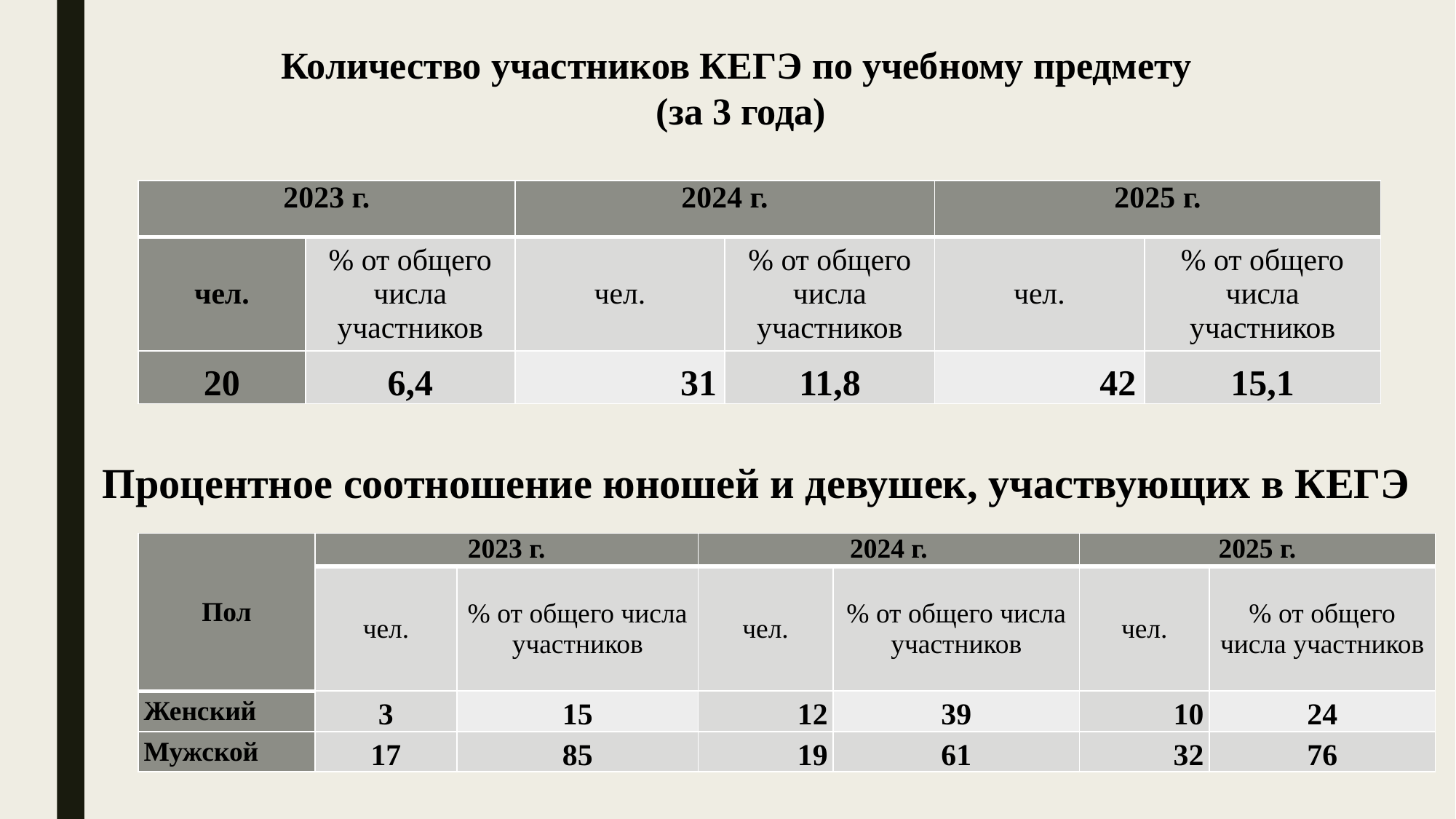

# Количество участников КЕГЭ по учебному предмету (за 3 года)
| 2023 г. |  | 2024 г. |  | 2025 г. |  |
| --- | --- | --- | --- | --- | --- |
| чел. | % от общего числа участников | чел. | % от общего числа участников | чел. | % от общего числа участников |
| 20 | 6,4 | 31 | 11,8 | 42 | 15,1 |
Процентное соотношение юношей и девушек, участвующих в КЕГЭ
| Пол | 2023 г. |  | 2024 г. |  | 2025 г. |  |
| --- | --- | --- | --- | --- | --- | --- |
|  | чел. | % от общего числа участников | чел. | % от общего числа участников | чел. | % от общего числа участников |
| Женский | 3 | 15 | 12 | 39 | 10 | 24 |
| Мужской | 17 | 85 | 19 | 61 | 32 | 76 |